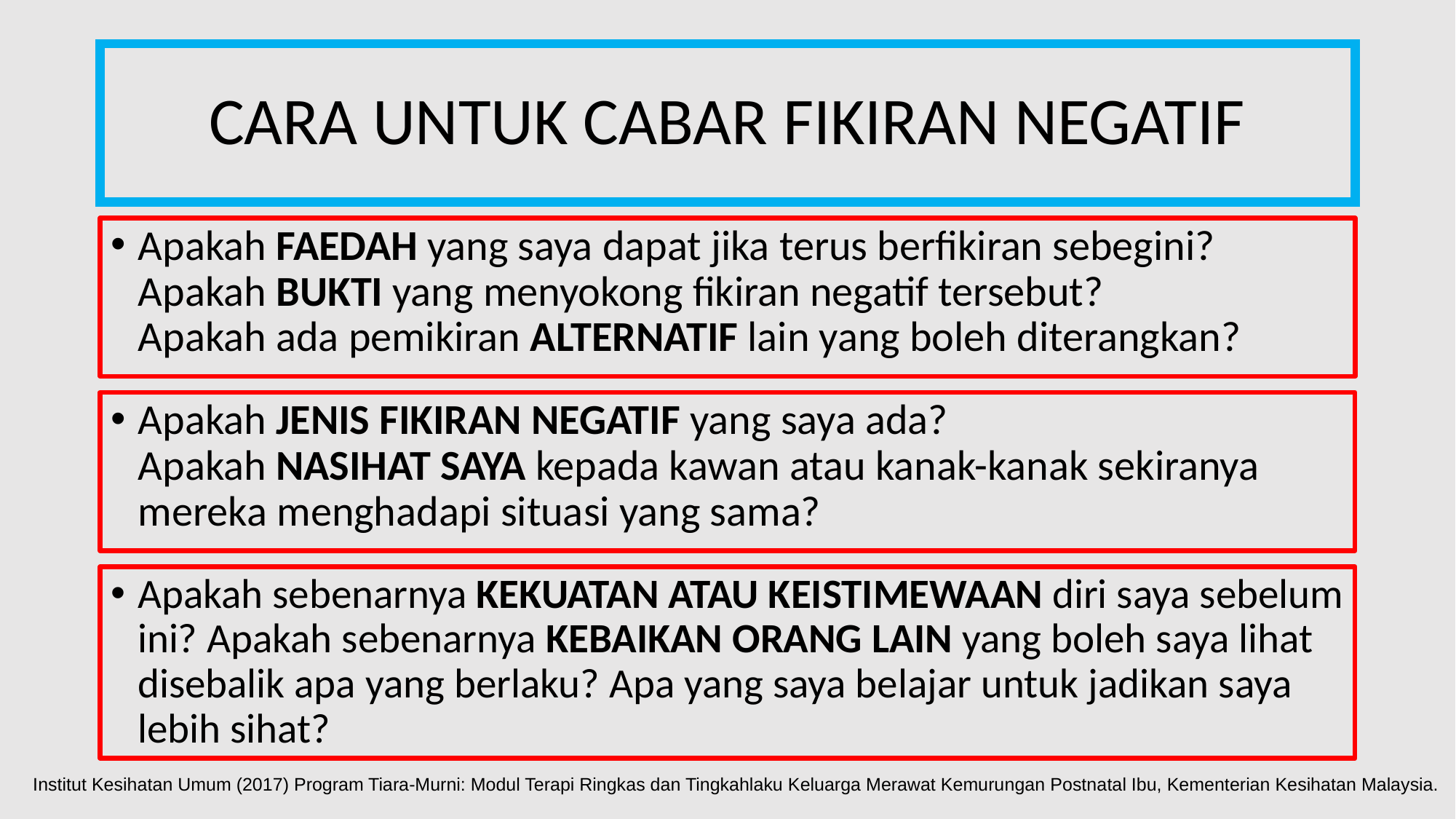

# CARA UNTUK CABAR FIKIRAN NEGATIF
Apakah FAEDAH yang saya dapat jika terus berfikiran sebegini? Apakah BUKTI yang menyokong fikiran negatif tersebut?            Apakah ada pemikiran ALTERNATIF lain yang boleh diterangkan?
Apakah JENIS FIKIRAN NEGATIF yang saya ada?                             Apakah NASIHAT SAYA kepada kawan atau kanak-kanak sekiranya mereka menghadapi situasi yang sama?

Apakah sebenarnya KEKUATAN ATAU KEISTIMEWAAN diri saya sebelum ini? Apakah sebenarnya KEBAIKAN ORANG LAIN yang boleh saya lihat disebalik apa yang berlaku? Apa yang saya belajar untuk jadikan saya lebih sihat?

Institut Kesihatan Umum (2017) Program Tiara-Murni: Modul Terapi Ringkas dan Tingkahlaku Keluarga Merawat Kemurungan Postnatal Ibu, Kementerian Kesihatan Malaysia.